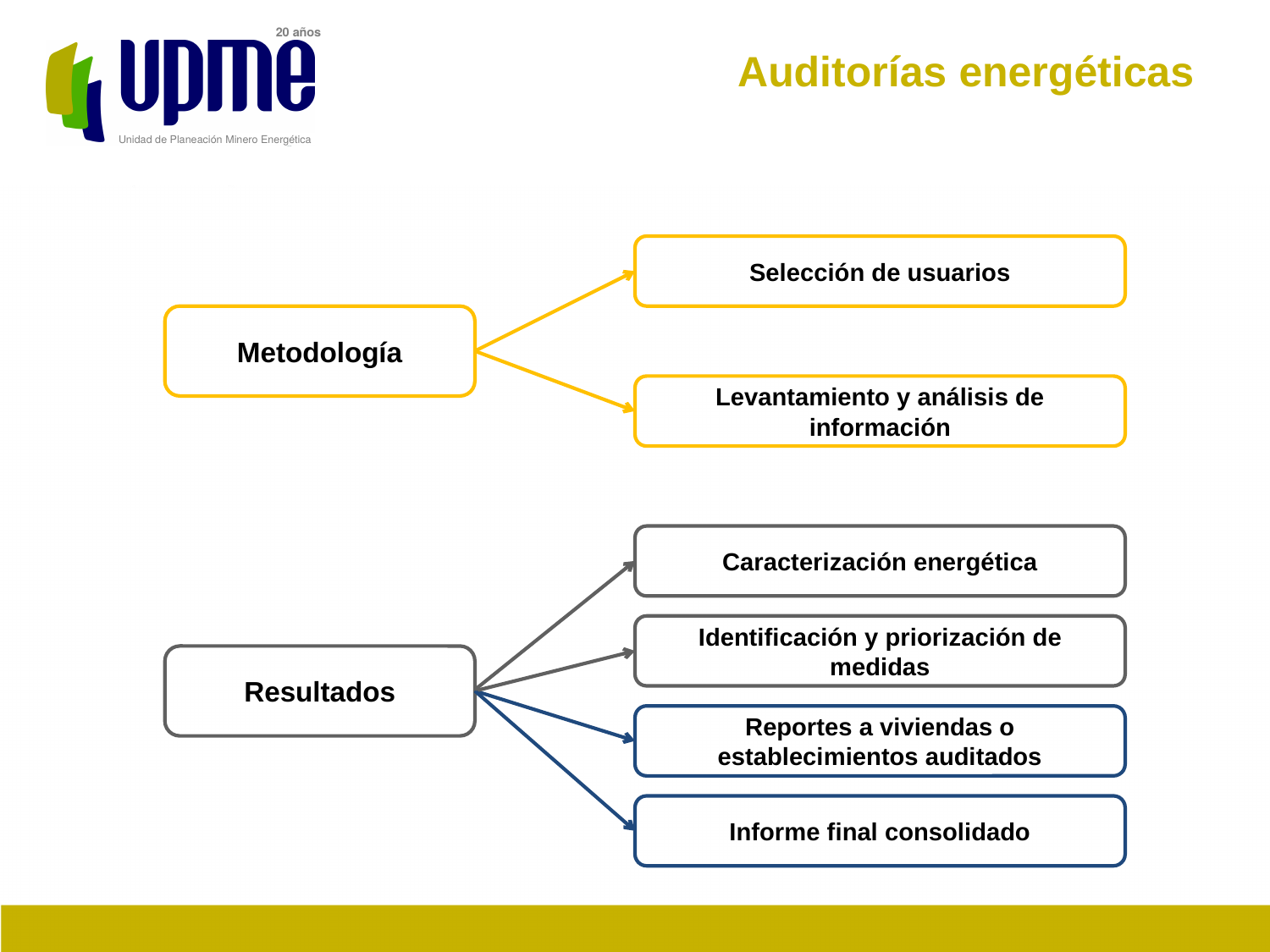

# Auditorías energéticas
Selección de usuarios
Metodología
Levantamiento y análisis de información
Caracterización energética
Identificación y priorización de medidas
Resultados
Reportes a viviendas o establecimientos auditados
Informe final consolidado